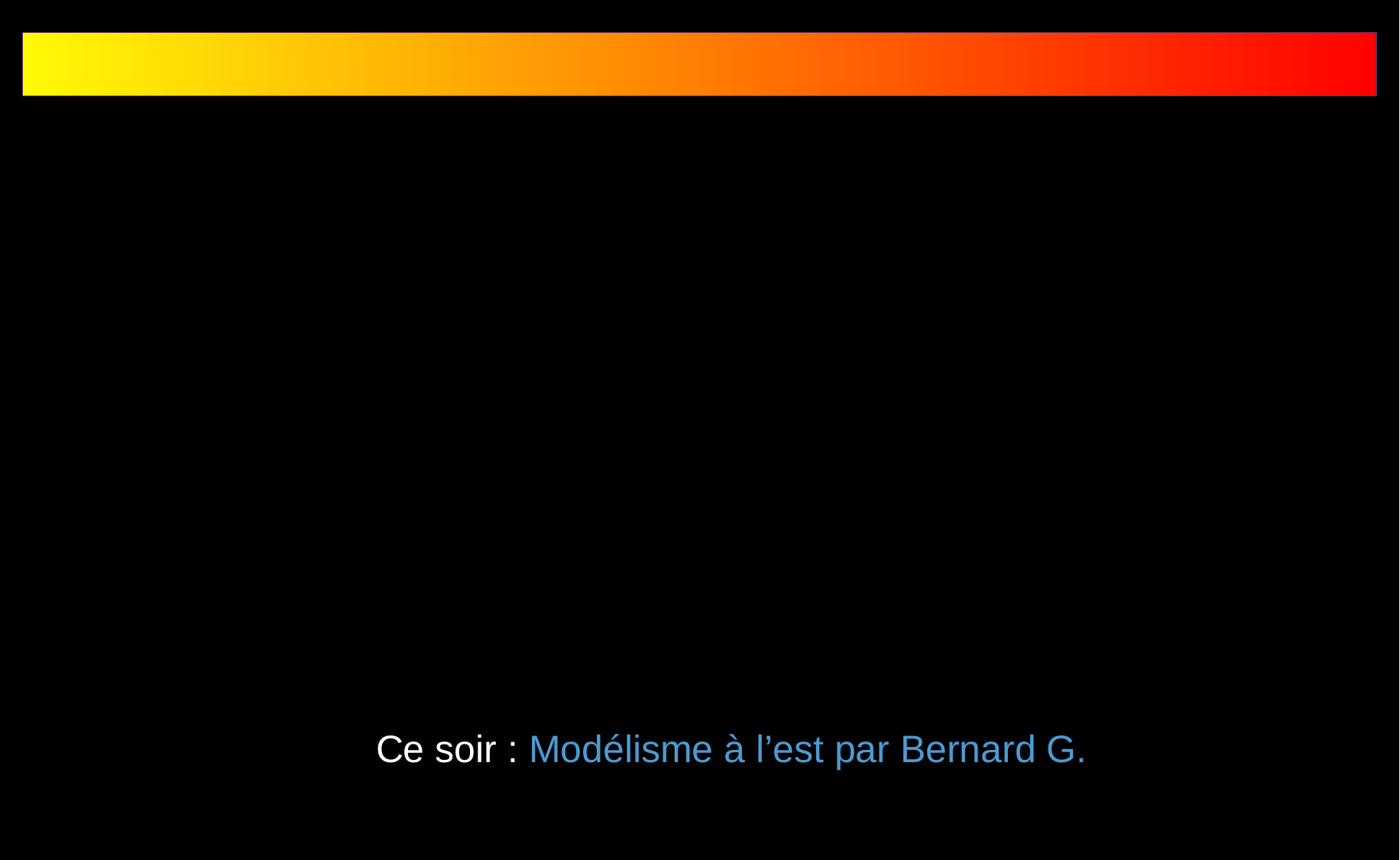

Ce soir : Modélisme à l’est par Bernard G.